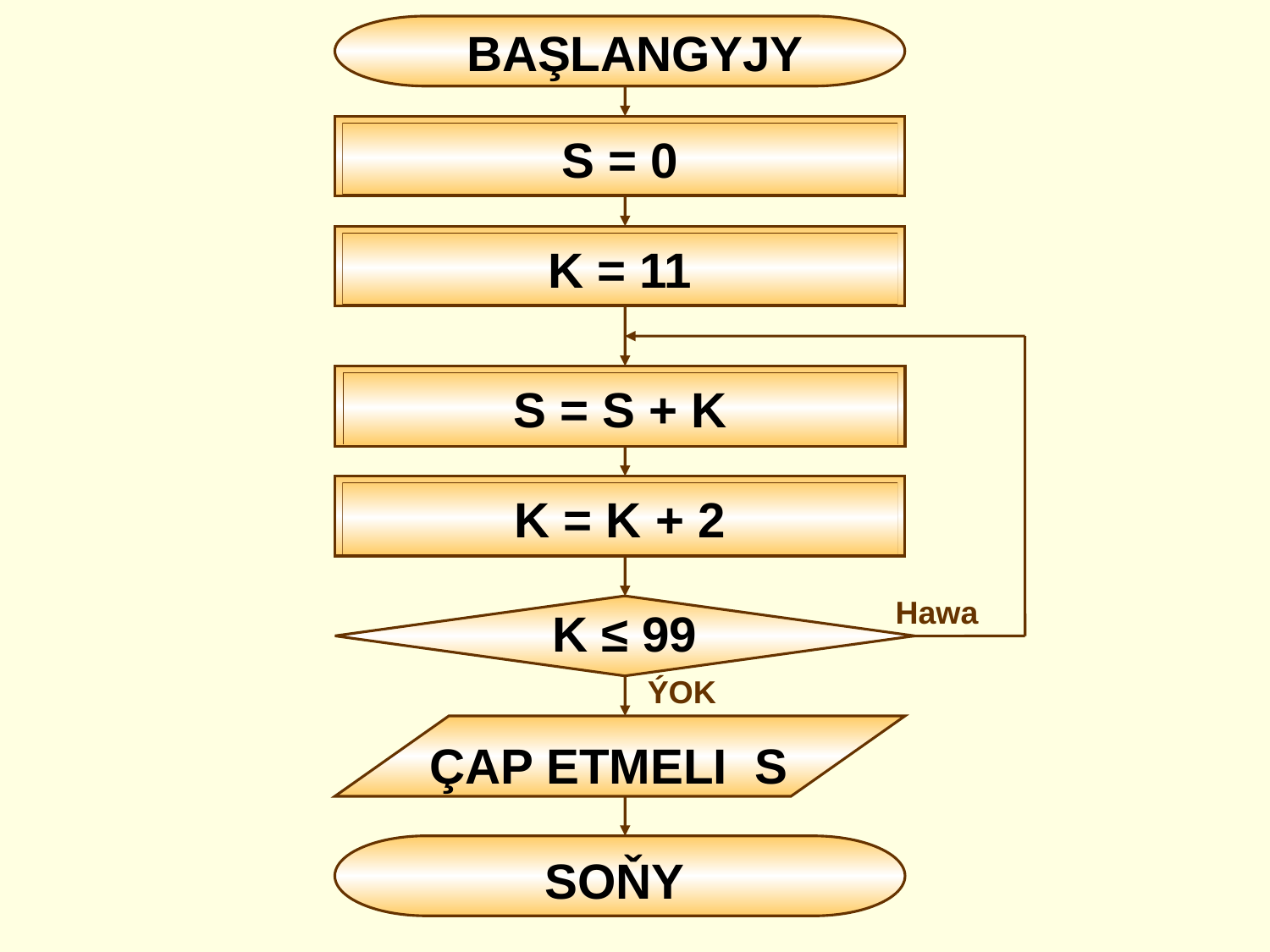

BАŞLANGYJY

S = 0

K = 11

S = S + K

K = K + 2

Hаwa

K ≤ 99

ÝOK

ÇAP ETMELI  S

SОŇY